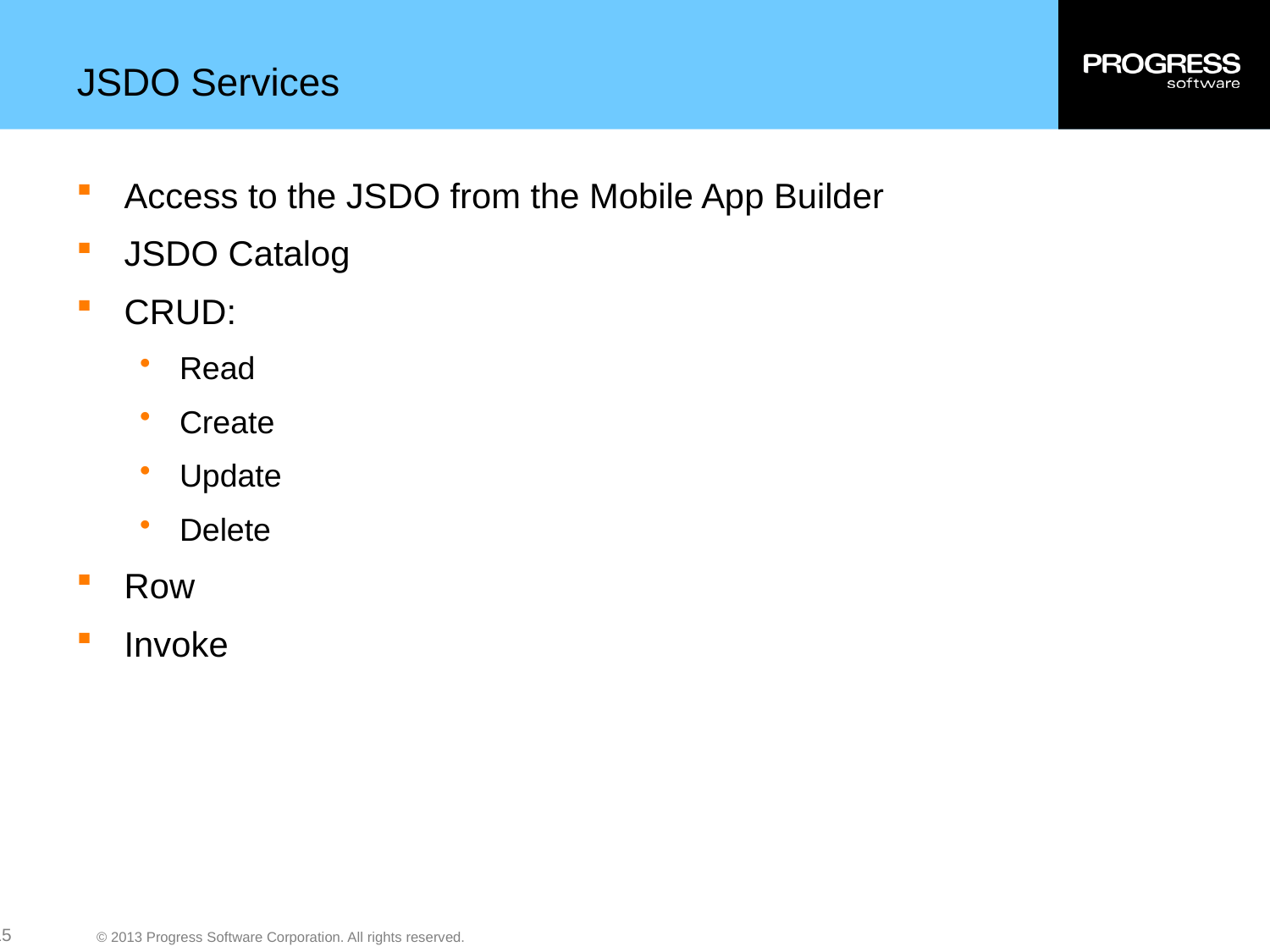

# JSDO Services
Access to the JSDO from the Mobile App Builder
JSDO Catalog
CRUD:
Read
Create
Update
Delete
Row
Invoke